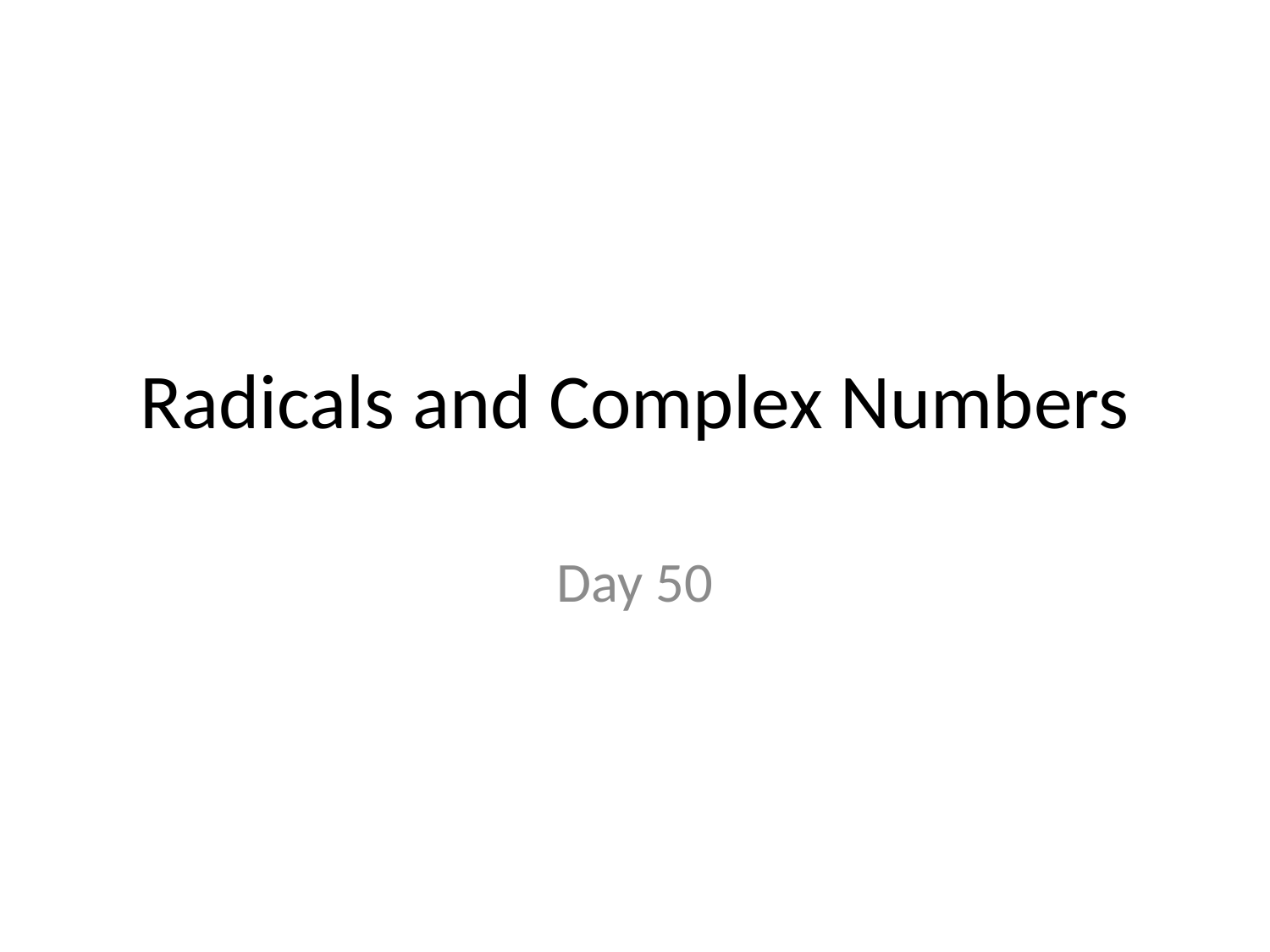

# Radicals and Complex Numbers
Day 50